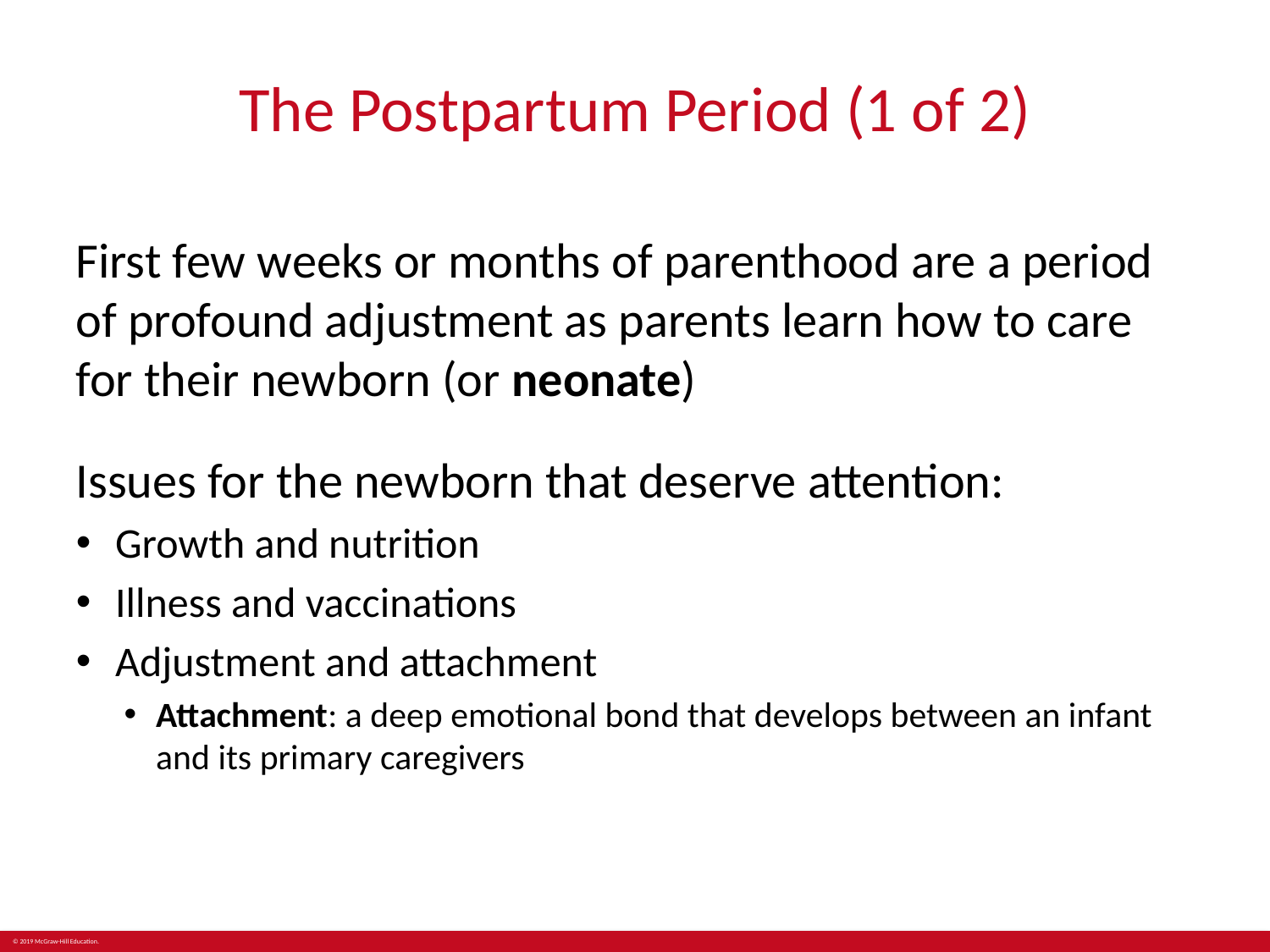

# The Postpartum Period (1 of 2)
First few weeks or months of parenthood are a period of profound adjustment as parents learn how to care for their newborn (or neonate)
Issues for the newborn that deserve attention:
Growth and nutrition
Illness and vaccinations
Adjustment and attachment
Attachment: a deep emotional bond that develops between an infant and its primary caregivers